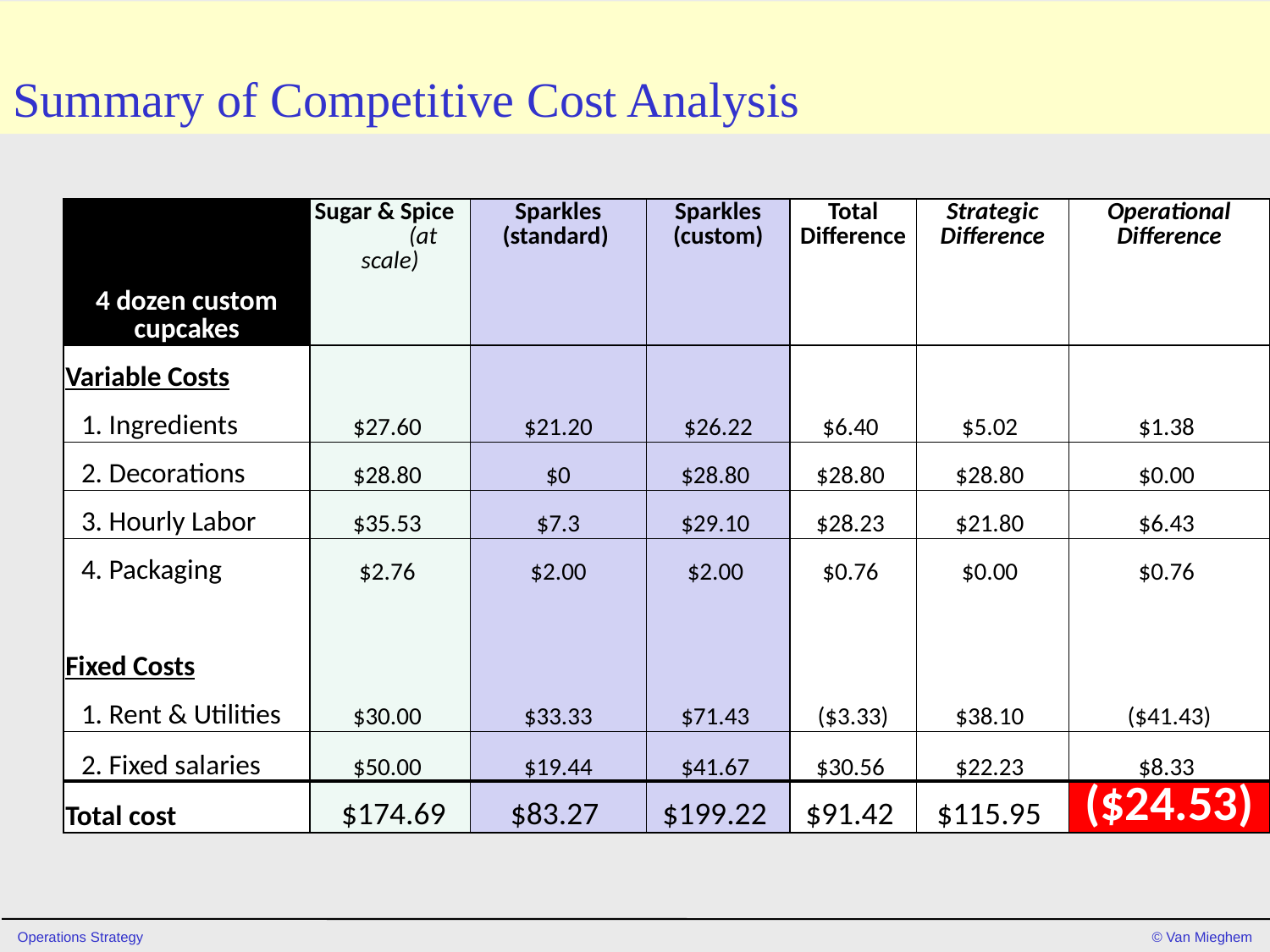

# Summary of Competitive Cost Analysis
| 4 dozen custom cupcakes | Sugar & Spice (at scale) | Sparkles (standard) | Sparkles (custom) | Total Difference | Strategic Difference | Operational Difference |
| --- | --- | --- | --- | --- | --- | --- |
| Variable Costs |  |  |  |  |  |  |
| 1. Ingredients | $27.60 | $21.20 | $26.22 | $6.40 | $5.02 | $1.38 |
| 2. Decorations | $28.80 | $0 | $28.80 | $28.80 | $28.80 | $0.00 |
| 3. Hourly Labor | $35.53 | $7.3 | $29.10 | $28.23 | $21.80 | $6.43 |
| 4. Packaging | $2.76 | $2.00 | $2.00 | $0.76 | $0.00 | $0.76 |
|  |  |  |  |  |  |  |
| Fixed Costs |  |  |  |  |  |  |
| 1. Rent & Utilities | $30.00 | $33.33 | $71.43 | ($3.33) | $38.10 | ($41.43) |
| 2. Fixed salaries | $50.00 | $19.44 | $41.67 | $30.56 | $22.23 | $8.33 |
| Total cost | $174.69 | $83.27 | $199.22 | $91.42 | $115.95 | ($24.53) |